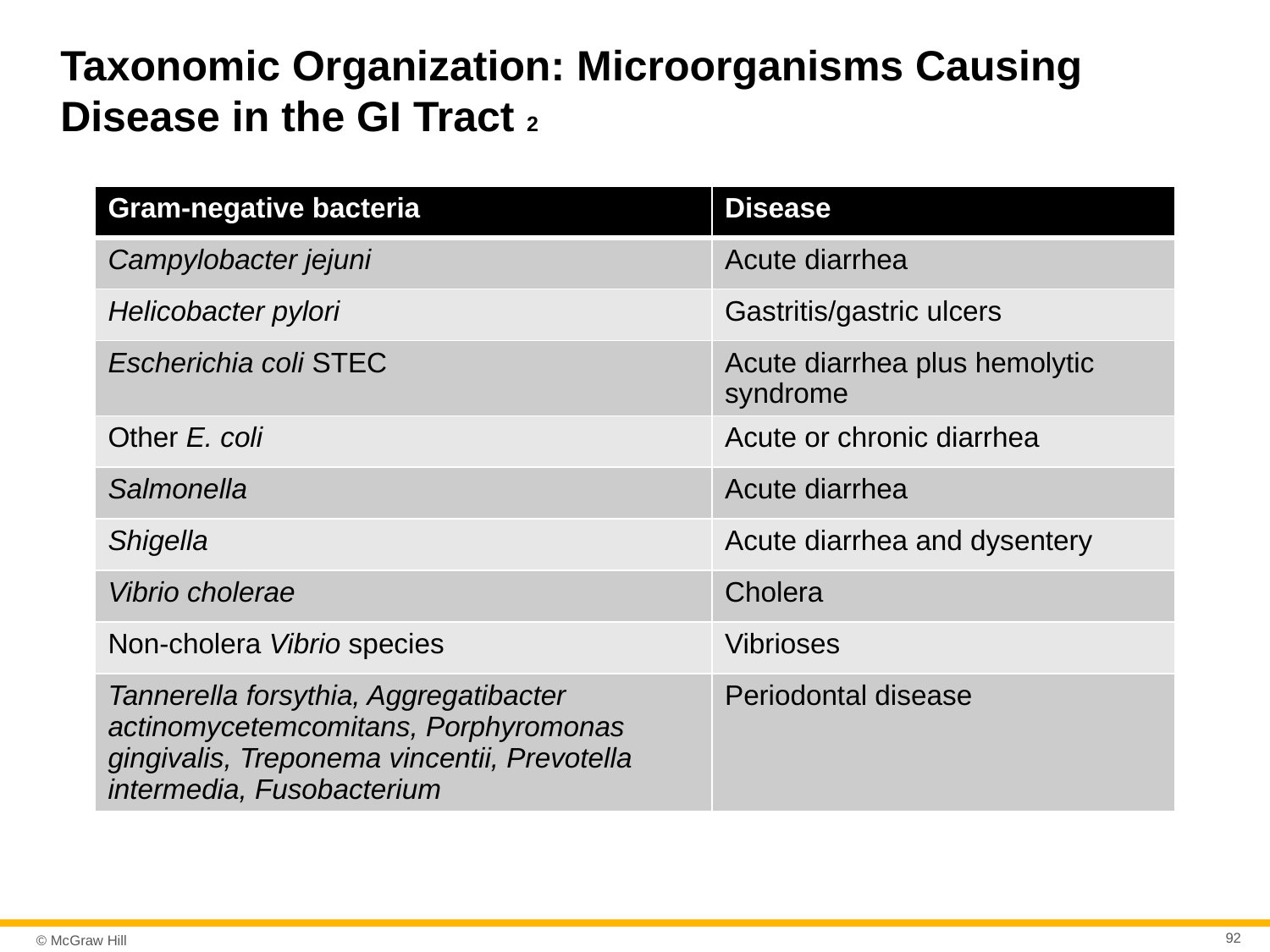

# Taxonomic Organization: Microorganisms Causing Disease in the GI Tract 2
| Gram-negative bacteria | Disease |
| --- | --- |
| Campylobacter jejuni | Acute diarrhea |
| Helicobacter pylori | Gastritis/gastric ulcers |
| Escherichia coli STEC | Acute diarrhea plus hemolytic syndrome |
| Other E. coli | Acute or chronic diarrhea |
| Salmonella | Acute diarrhea |
| Shigella | Acute diarrhea and dysentery |
| Vibrio cholerae | Cholera |
| Non-cholera Vibrio species | Vibrioses |
| Tannerella forsythia, Aggregatibacter actinomycetemcomitans, Porphyromonas gingivalis, Treponema vincentii, Prevotella intermedia, Fusobacterium | Periodontal disease |